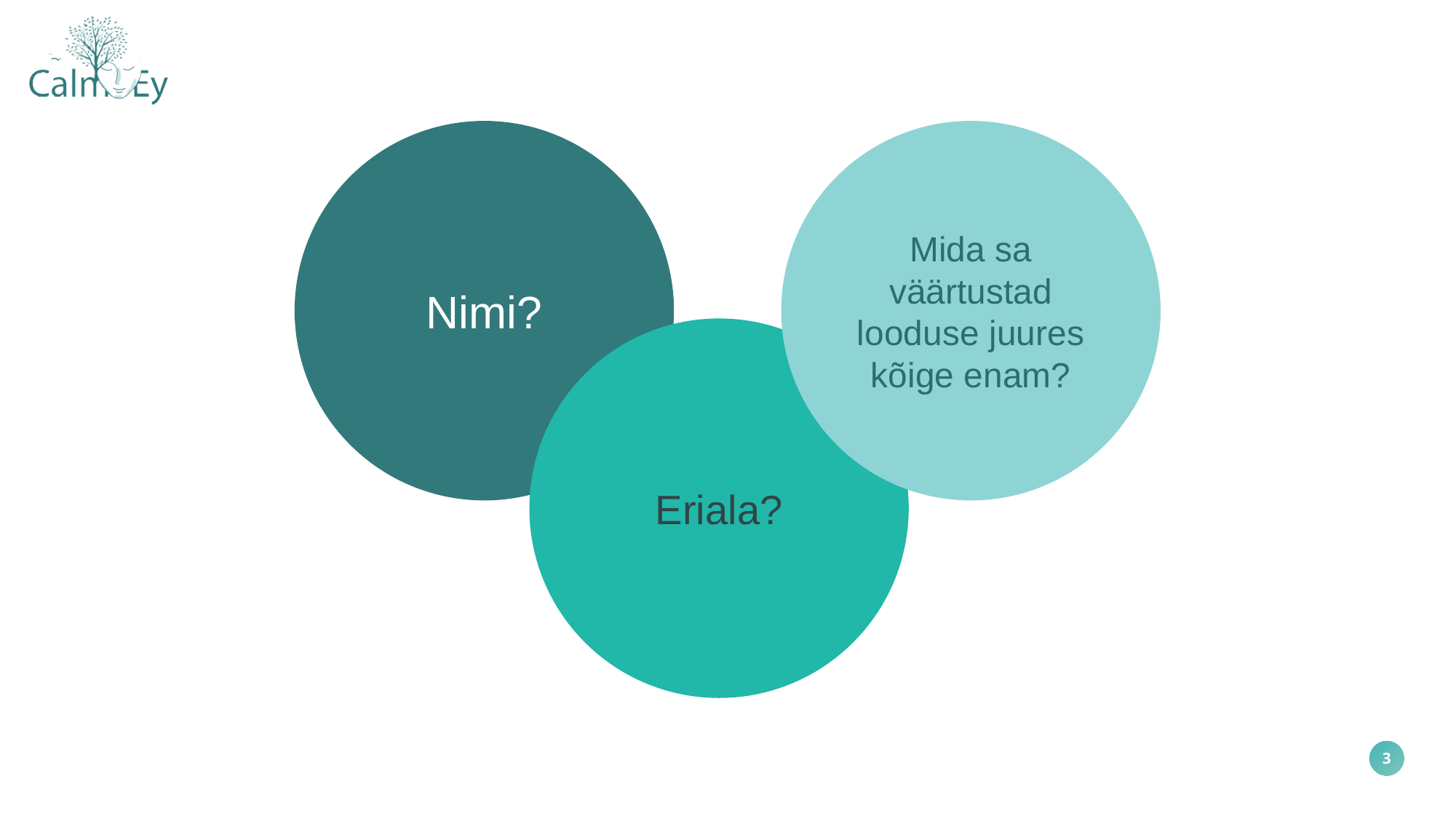

Nimi?
Mida sa väärtustad looduse juures kõige enam?
Eriala?